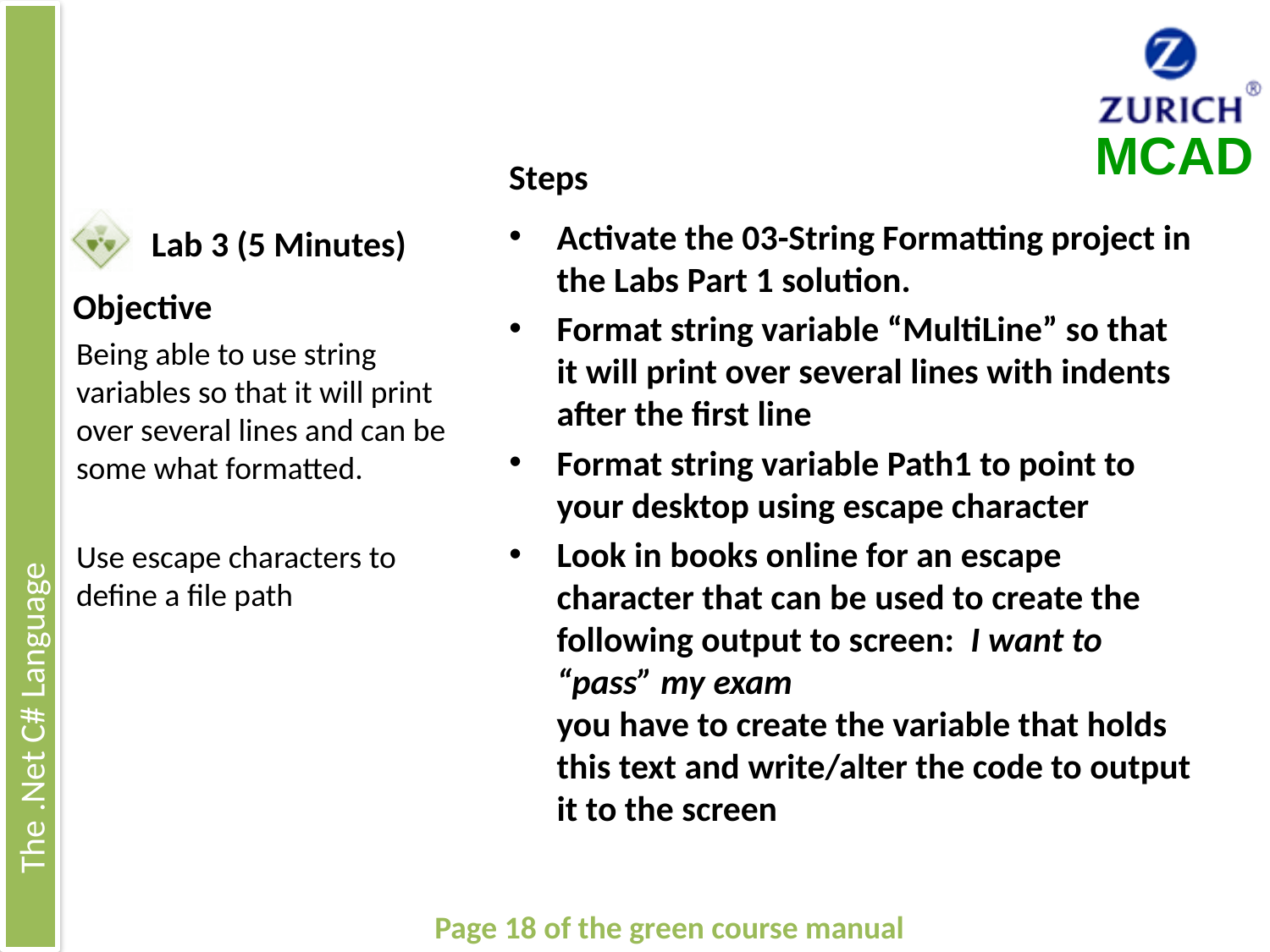

# Lab 3 (5 Minutes)
Activate the 03-String Formatting project in the Labs Part 1 solution.
Format string variable “MultiLine” so that it will print over several lines with indents after the first line
Format string variable Path1 to point to your desktop using escape character
Look in books online for an escape character that can be used to create the following output to screen:  I want to “pass” my exam
you have to create the variable that holds this text and write/alter the code to output it to the screen

Being able to use string variables so that it will print over several lines and can be some what formatted.

Use escape characters to define a file path
Page 18 of the green course manual